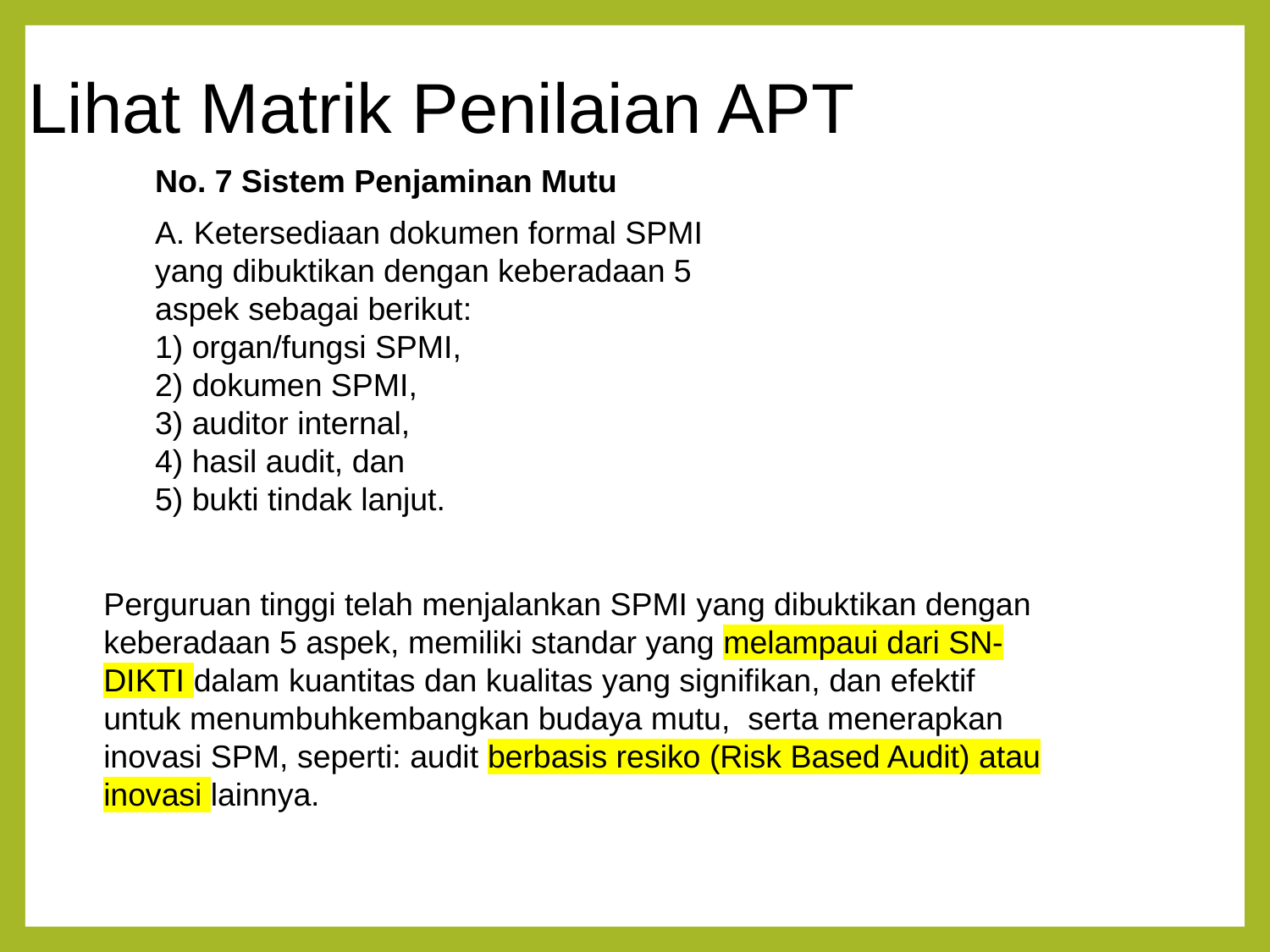

Lihat Matrik Penilaian APT
No. 7 Sistem Penjaminan Mutu
A. Ketersediaan dokumen formal SPMI yang dibuktikan dengan keberadaan 5 aspek sebagai berikut:
1) organ/fungsi SPMI,
2) dokumen SPMI,
3) auditor internal,
4) hasil audit, dan
5) bukti tindak lanjut.
Perguruan tinggi telah menjalankan SPMI yang dibuktikan dengan keberadaan 5 aspek, memiliki standar yang melampaui dari SN-DIKTI dalam kuantitas dan kualitas yang signifikan, dan efektif untuk menumbuhkembangkan budaya mutu,  serta menerapkan inovasi SPM, seperti: audit berbasis resiko (Risk Based Audit) atau inovasi lainnya.